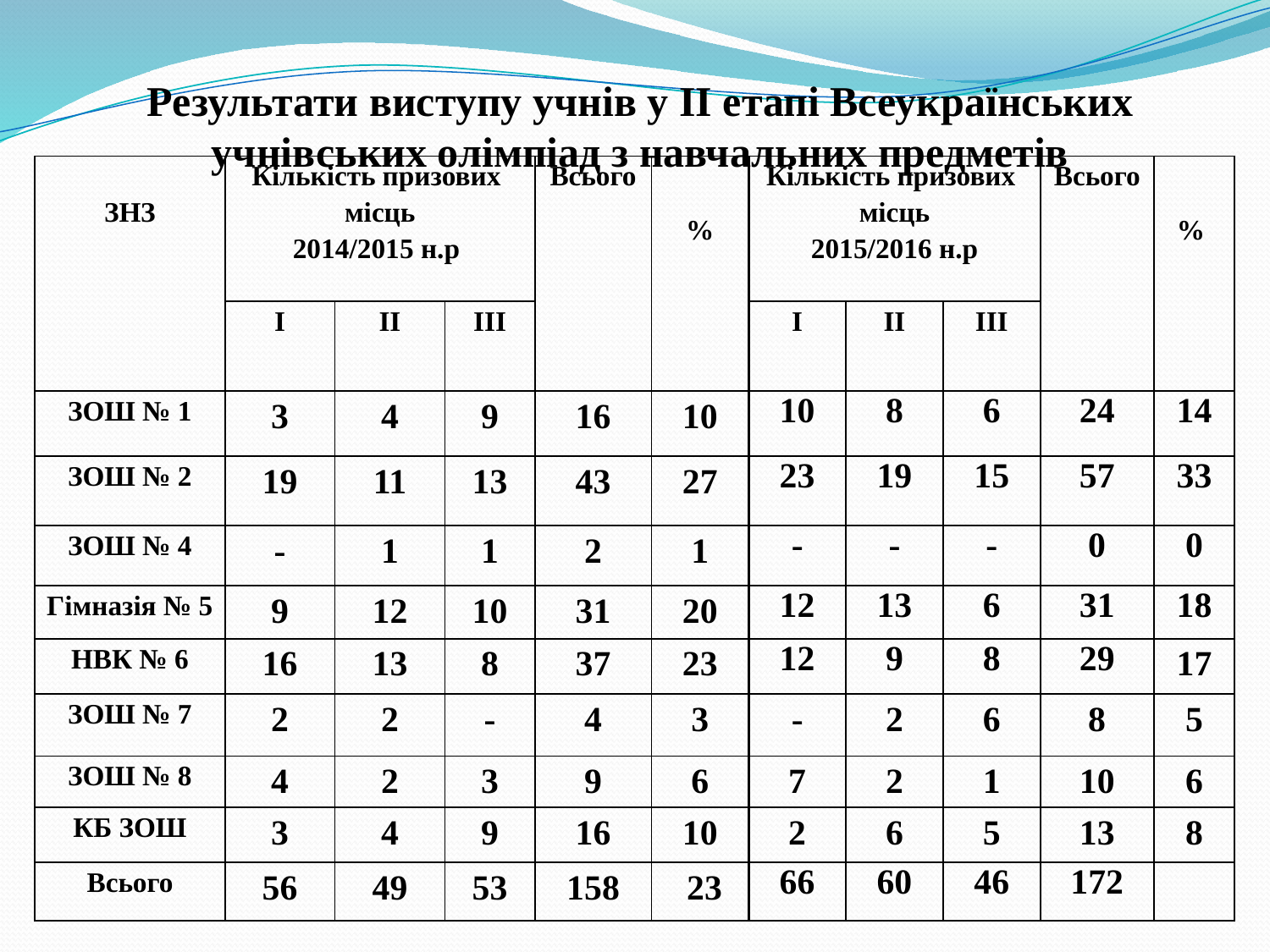

# Результати виступу учнів у ІІ етапі Всеукраїнських учнівських олімпіад з навчальних предметів
| ЗНЗ | Кількість призових місць 2014/2015 н.р |  |  | Всього | % | Кількість призових місць 2015/2016 н.р |  |  | Всього | % |
| --- | --- | --- | --- | --- | --- | --- | --- | --- | --- | --- |
|  | І | ІІ | ІІІ |  |  | І | ІІ | ІІІ |  |  |
| ЗОШ № 1 | 3 | 4 | 9 | 16 | 10 | 10 | 8 | 6 | 24 | 14 |
| ЗОШ № 2 | 19 | 11 | 13 | 43 | 27 | 23 | 19 | 15 | 57 | 33 |
| ЗОШ № 4 | - | 1 | 1 | 2 | 1 | - | - | - | 0 | 0 |
| Гімназія № 5 | 9 | 12 | 10 | 31 | 20 | 12 | 13 | 6 | 31 | 18 |
| НВК № 6 | 16 | 13 | 8 | 37 | 23 | 12 | 9 | 8 | 29 | 17 |
| ЗОШ № 7 | 2 | 2 | - | 4 | 3 | - | 2 | 6 | 8 | 5 |
| ЗОШ № 8 | 4 | 2 | 3 | 9 | 6 | 7 | 2 | 1 | 10 | 6 |
| КБ ЗОШ | 3 | 4 | 9 | 16 | 10 | 2 | 6 | 5 | 13 | 8 |
| Всього | 56 | 49 | 53 | 158 | 23 | 66 | 60 | 46 | 172 |  |